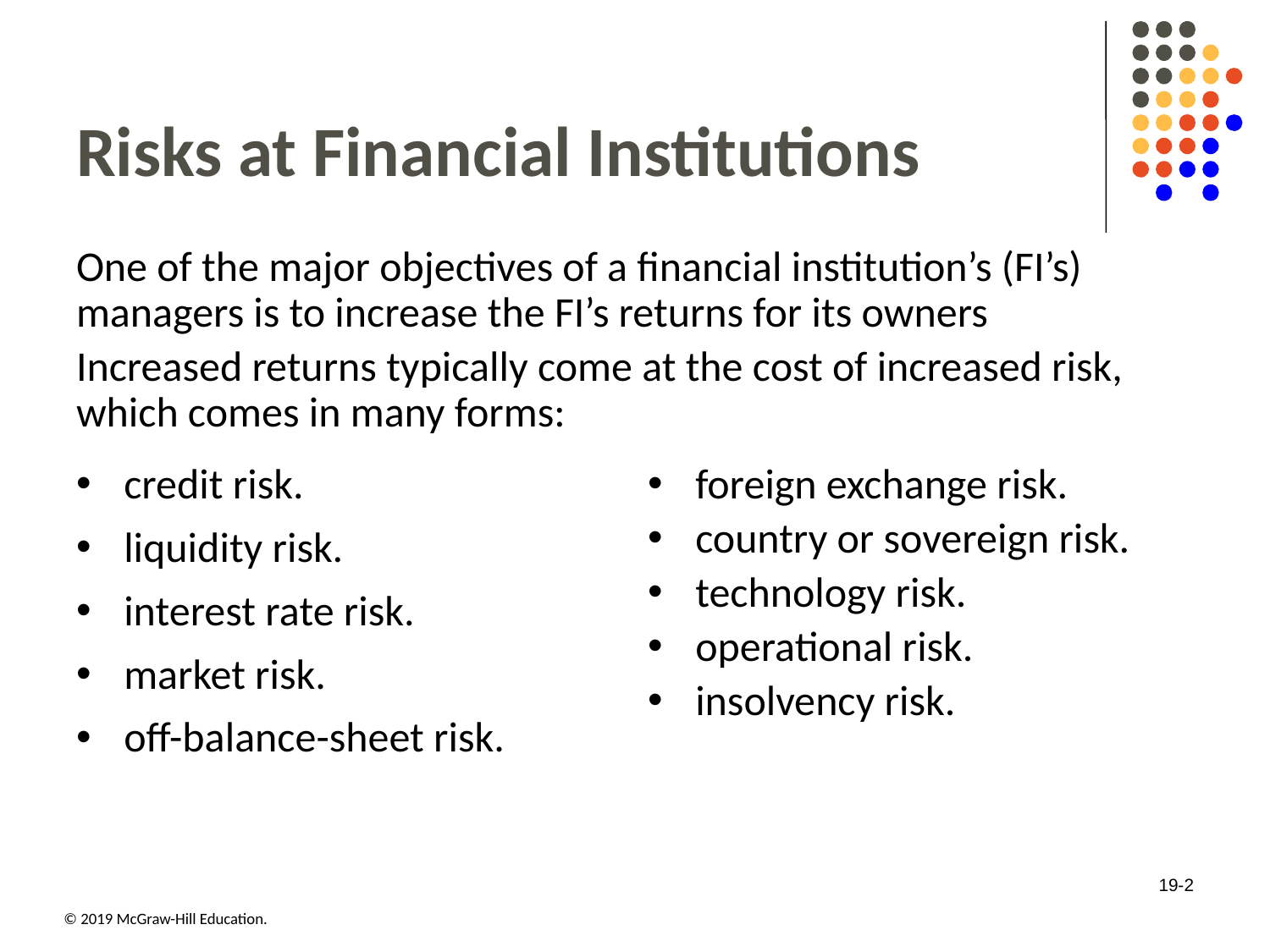

# Risks at Financial Institutions
One of the major objectives of a financial institution’s (FI’s) managers is to increase the FI’s returns for its owners
Increased returns typically come at the cost of increased risk, which comes in many forms:
credit risk.
liquidity risk.
interest rate risk.
market risk.
off-balance-sheet risk.
foreign exchange risk.
country or sovereign risk.
technology risk.
operational risk.
insolvency risk.
19-2